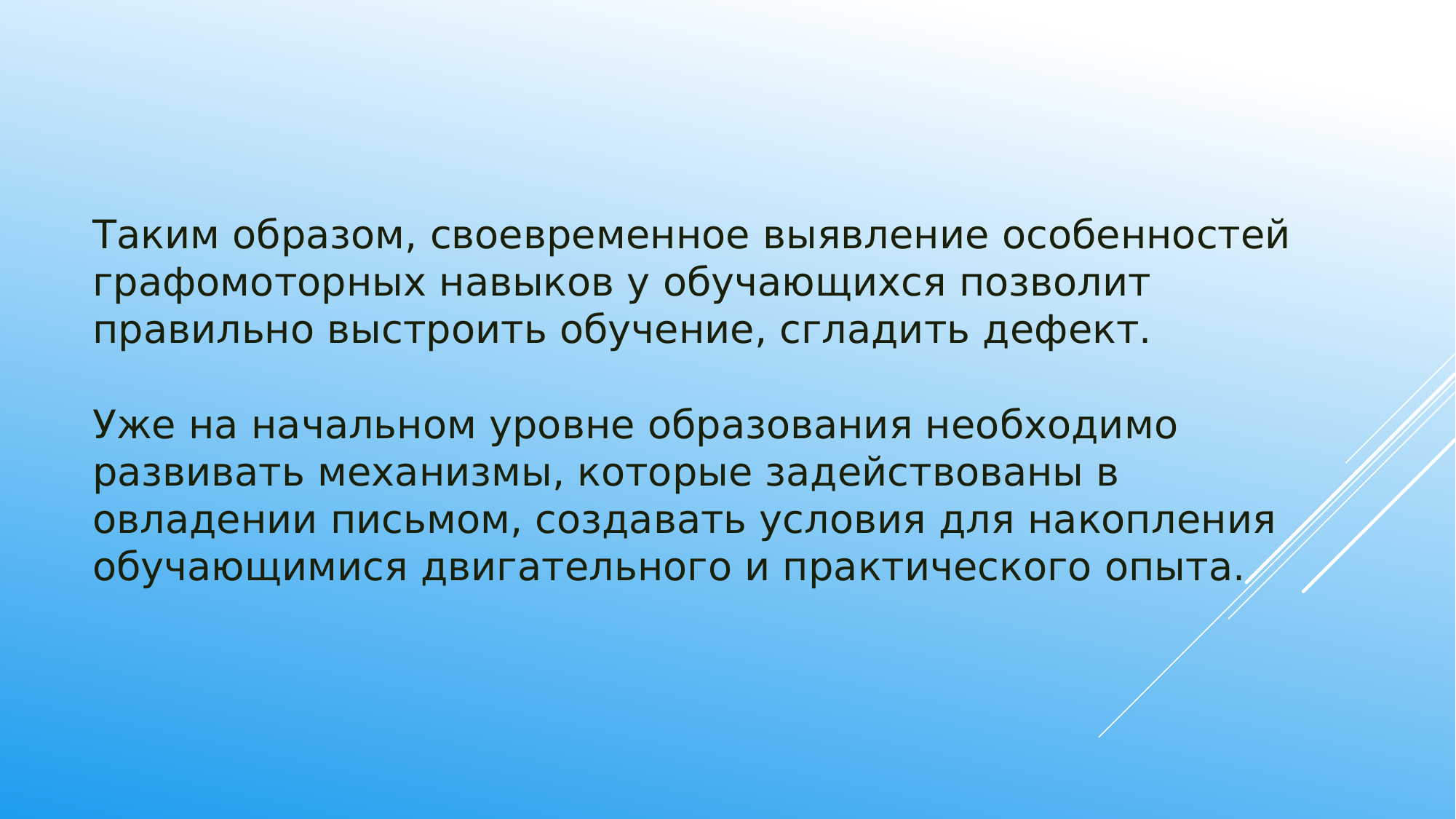

Таким образом, своевременное выявление особенностей графомоторных навыков у обучающихся позволит правильно выстроить обучение, сгладить дефект.

Уже на начальном уровне образования необходимо развивать механизмы, которые задействованы в овладении письмом, создавать условия для накопления обучающимися двигательного и практического опыта.